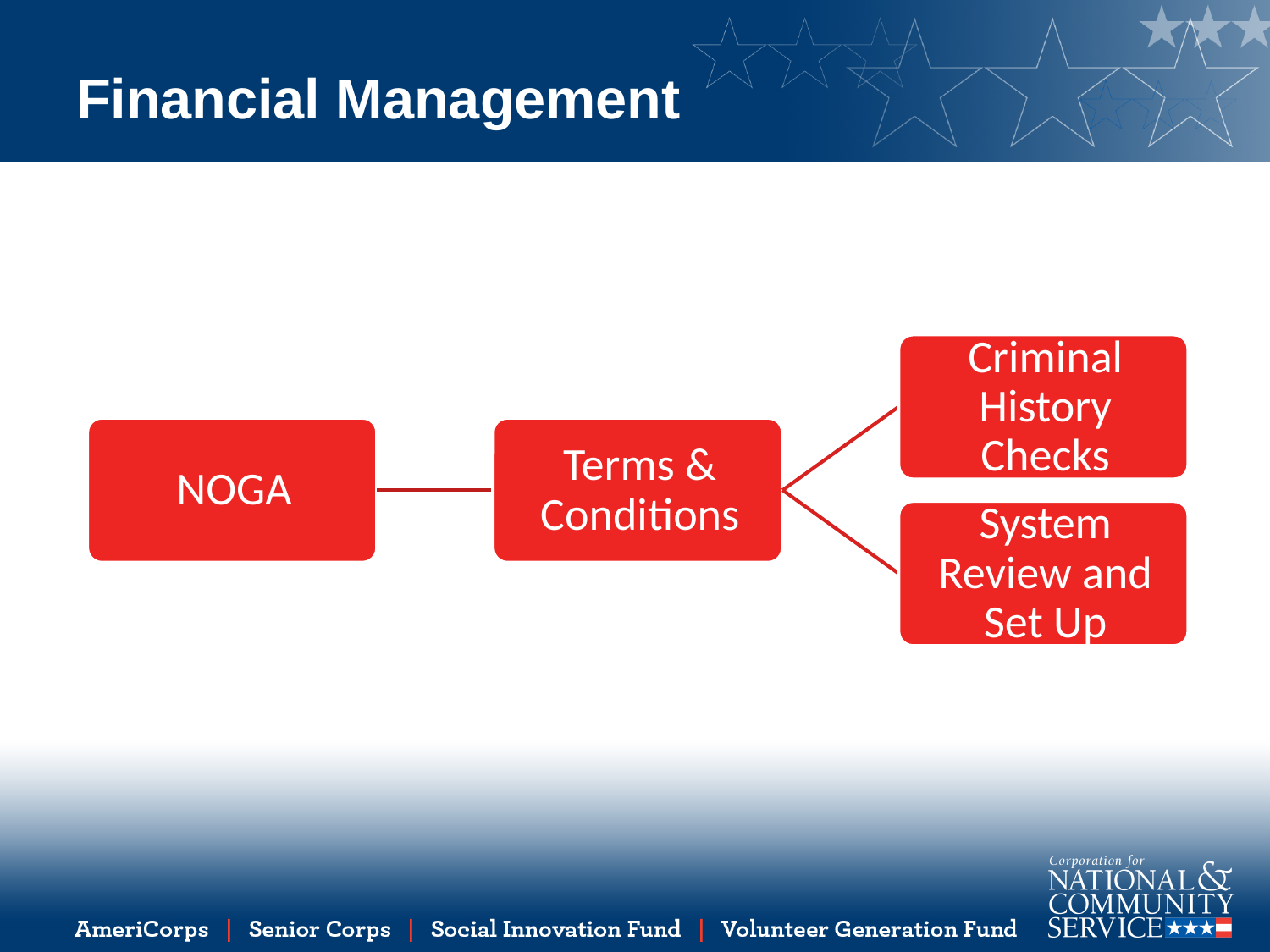

# Financial Management
NOGA

Terms & Conditions

Criminal History Checks

System Review and Set Up